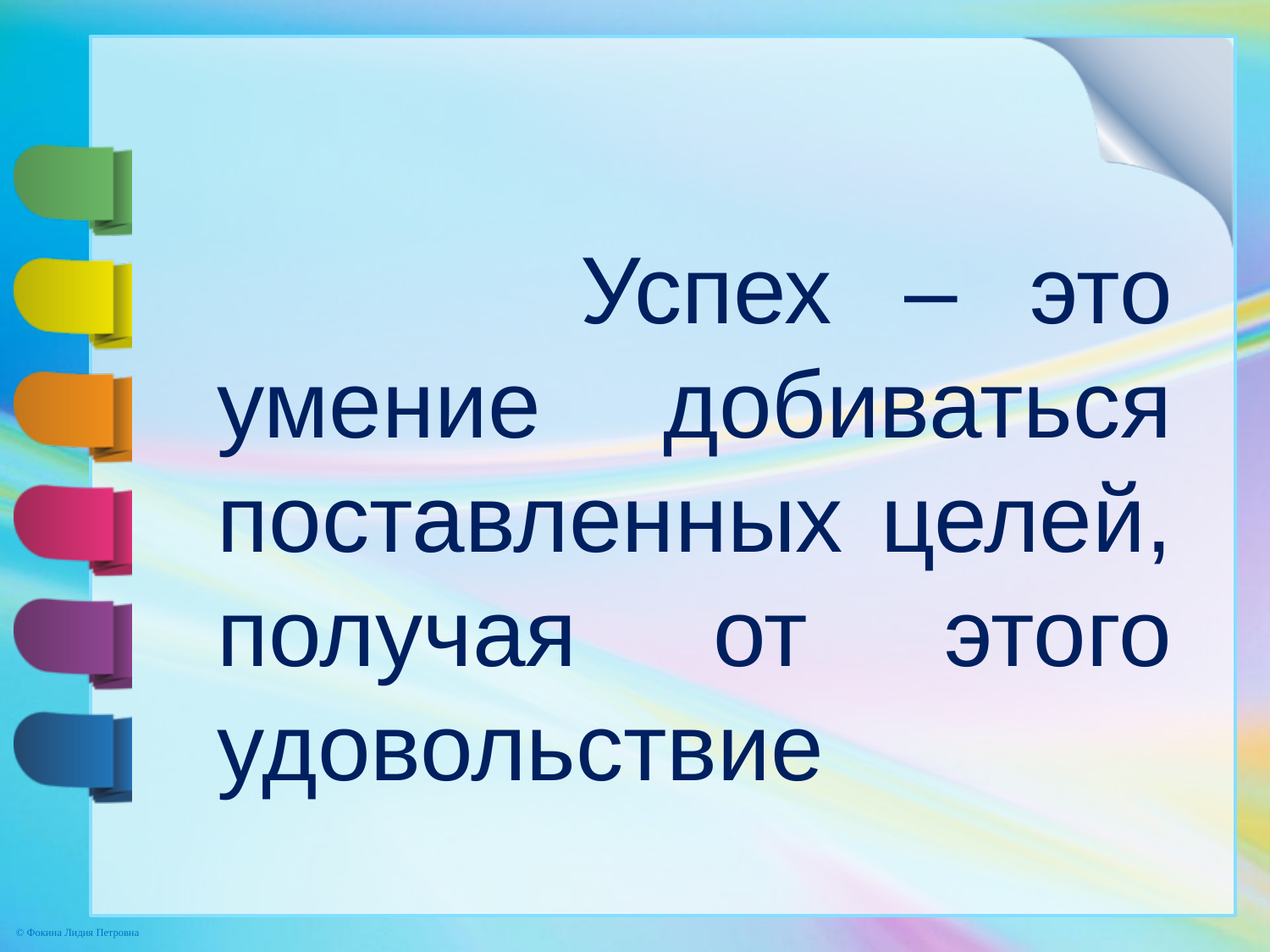

Успех – это умение добиваться поставленных целей, получая от этого удовольствие